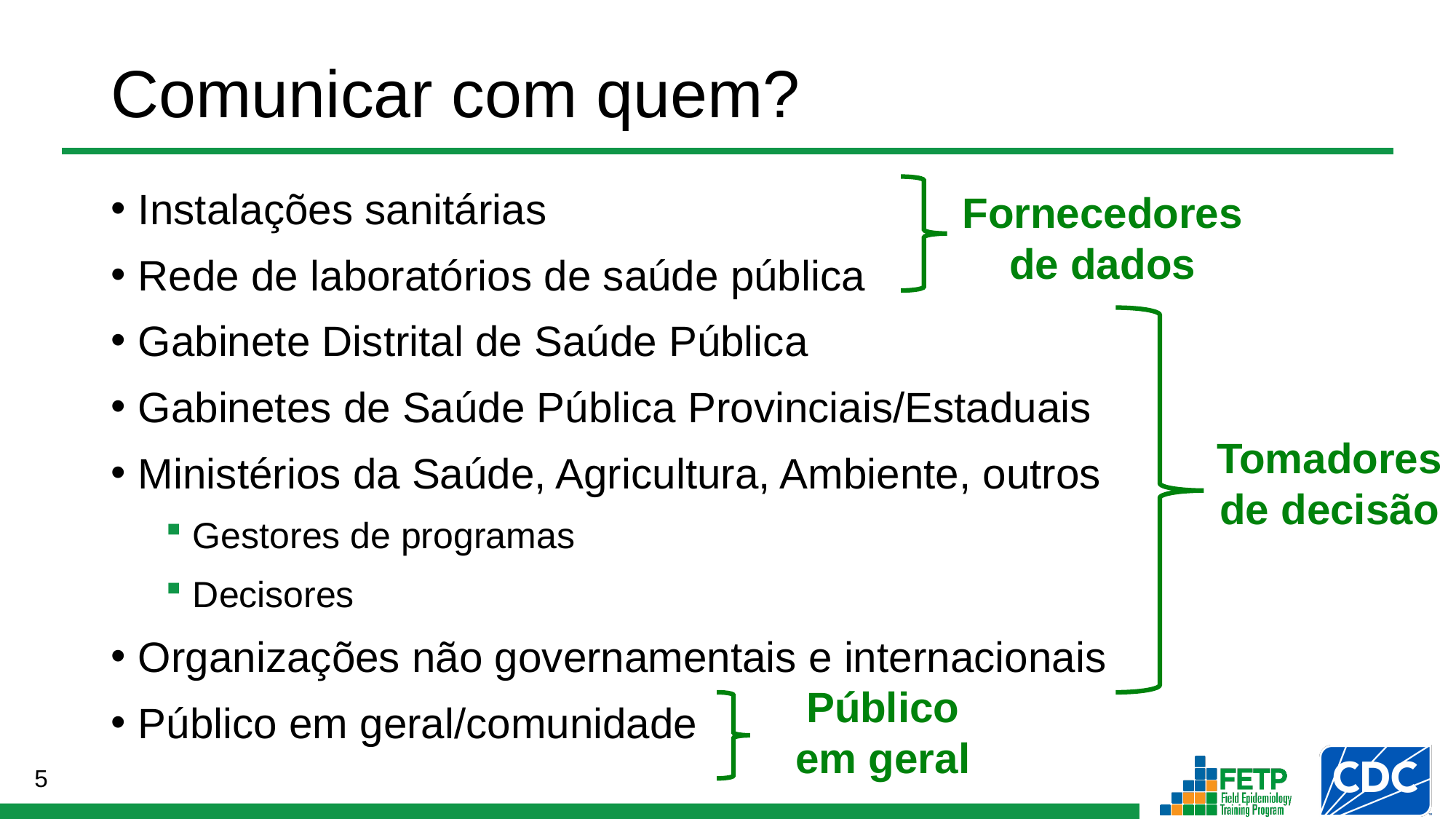

# Comunicar com quem?
Instalações sanitárias
Rede de laboratórios de saúde pública
Gabinete Distrital de Saúde Pública
Gabinetes de Saúde Pública Provinciais/Estaduais
Ministérios da Saúde, Agricultura, Ambiente, outros
Gestores de programas
Decisores
Organizações não governamentais e internacionais
Público em geral/comunidade

Fornecedores de dados

Tomadores de decisão
Público em geral